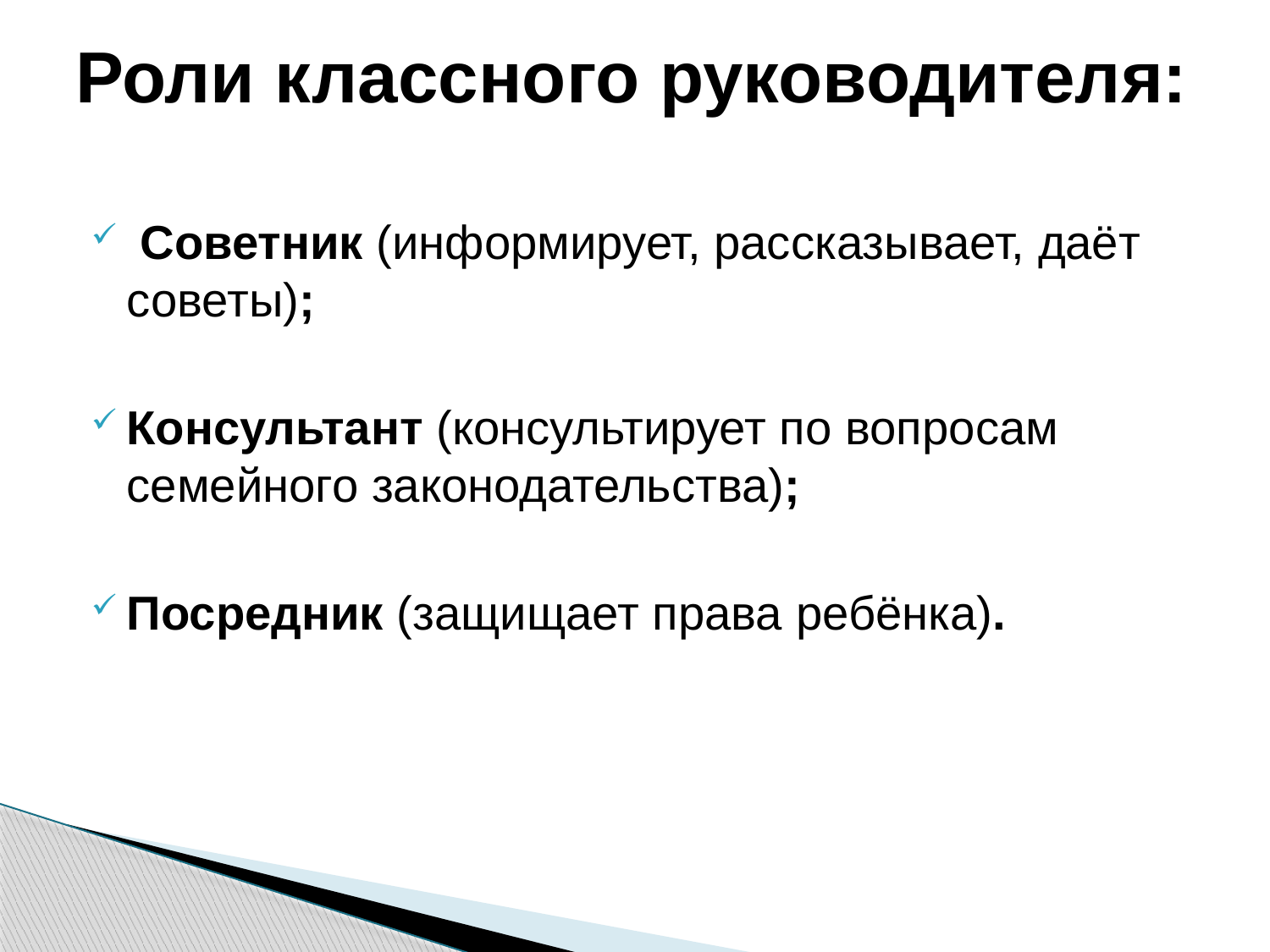

# Роли классного руководителя:
 Советник (информирует, рассказывает, даёт советы);

Консультант (консультирует по вопросам семейного законодательства);

Посредник (защищает права ребёнка).